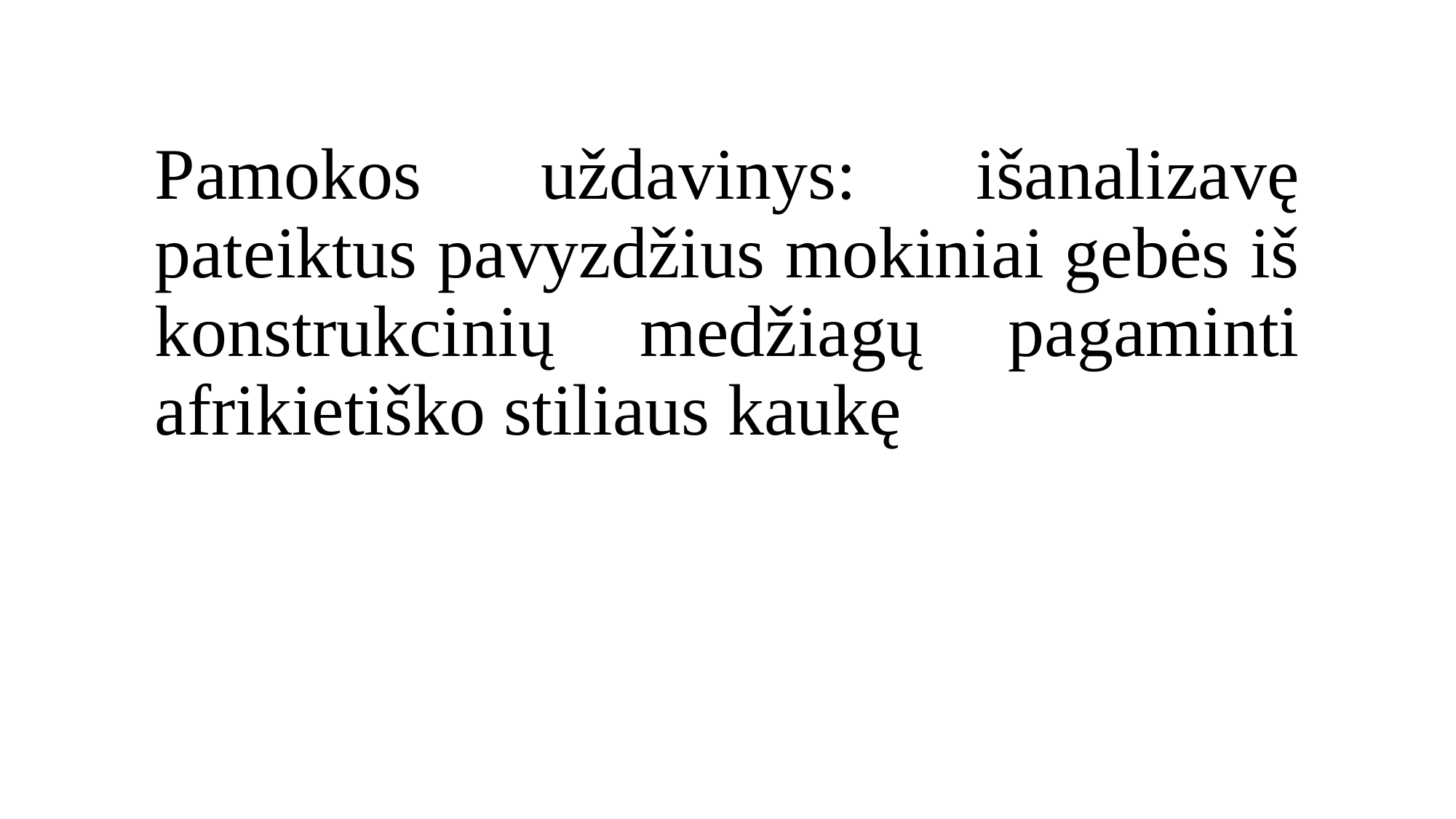

Pamokos uždavinys: išanalizavę pateiktus pavyzdžius mokiniai gebės iš konstrukcinių medžiagų pagaminti afrikietiško stiliaus kaukę